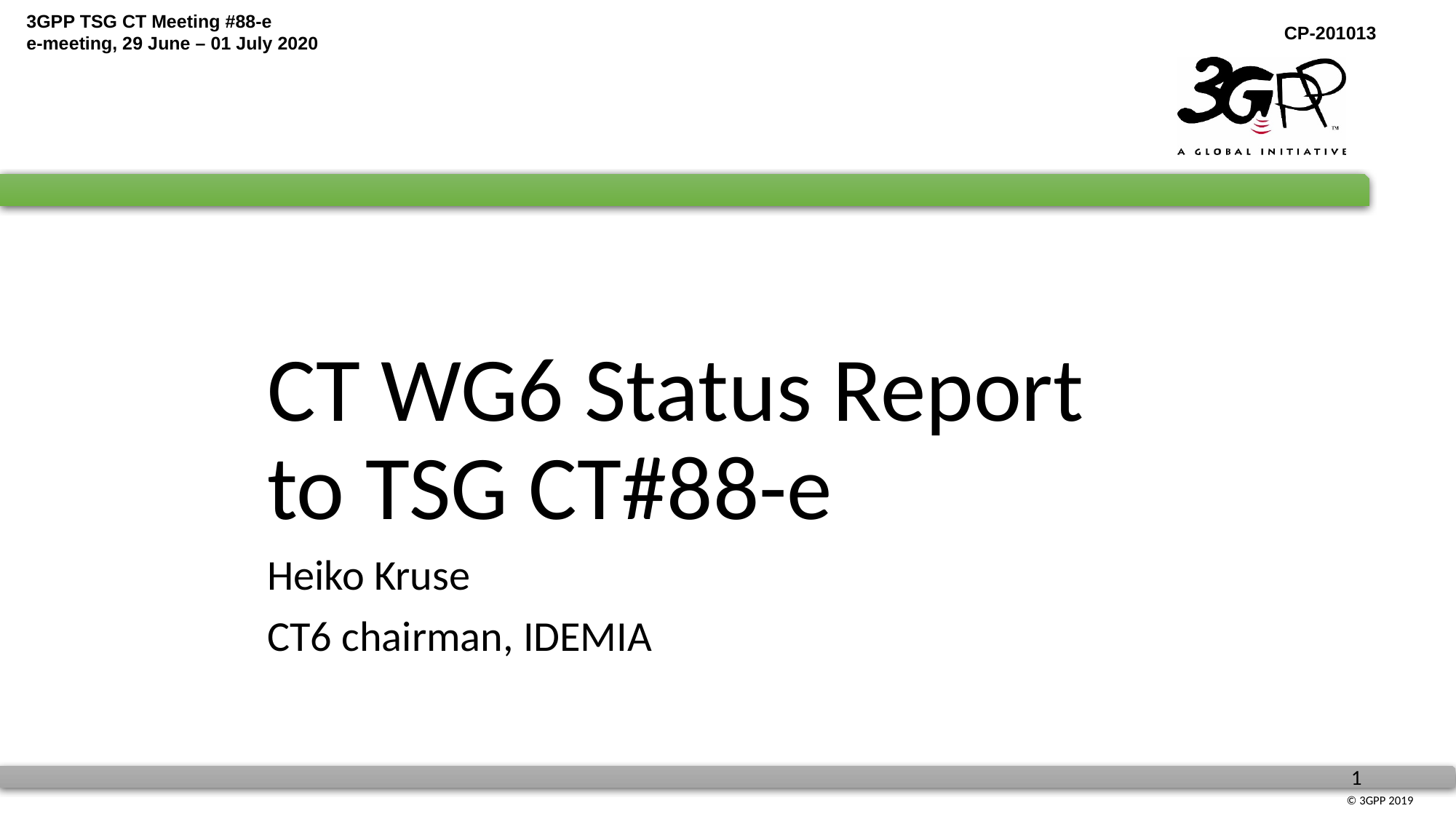

# CT WG6 Status Report to TSG CT#88-e
Heiko Kruse
CT6 chairman, IDEMIA